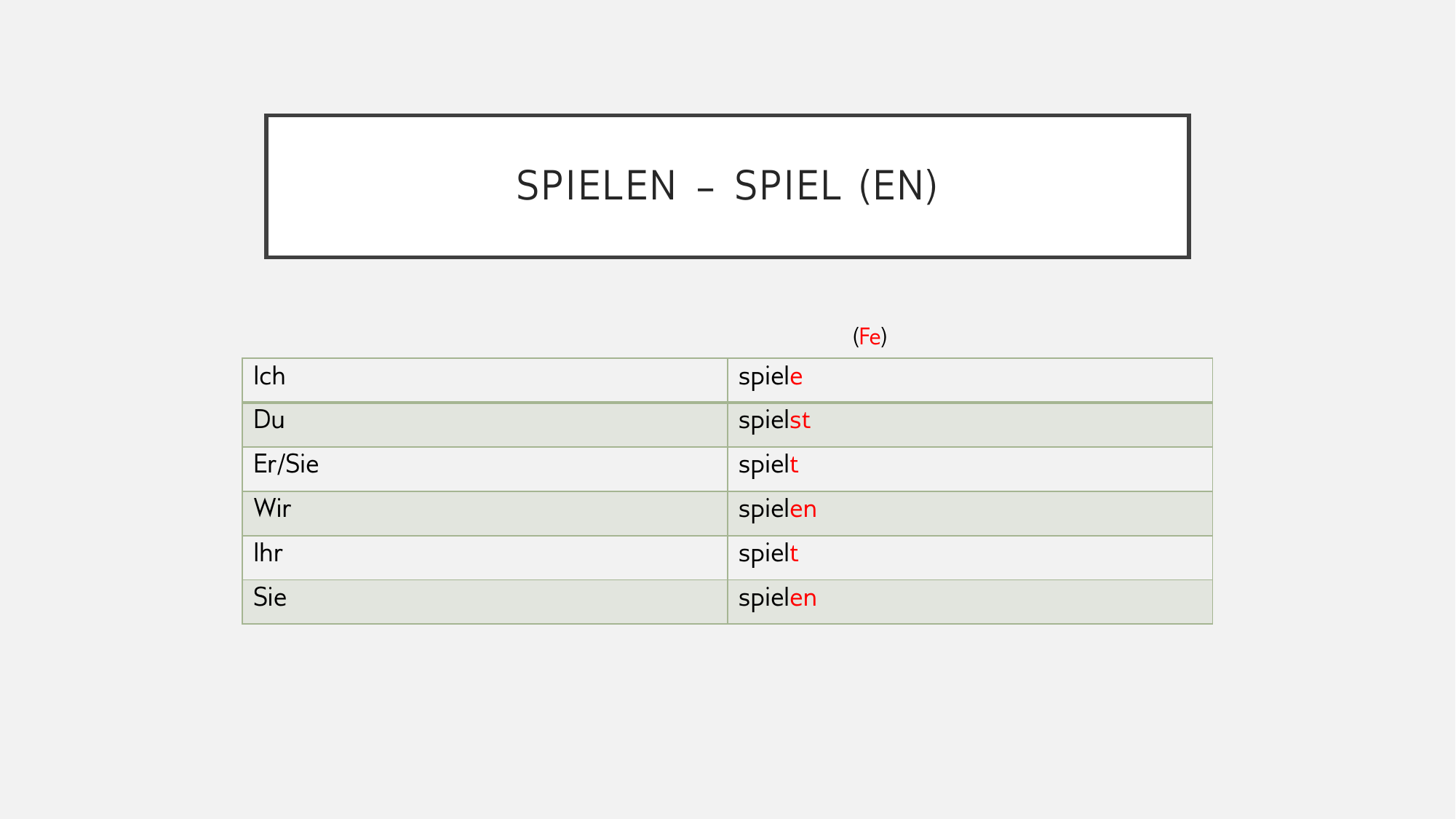

# Spielen – Spiel (en)
			       (Fe)

| Ich | spiele |
| --- | --- |
| Du | spielst |
| Er/Sie | spielt |
| Wir | spielen |
| Ihr | spielt |
| Sie | spielen |